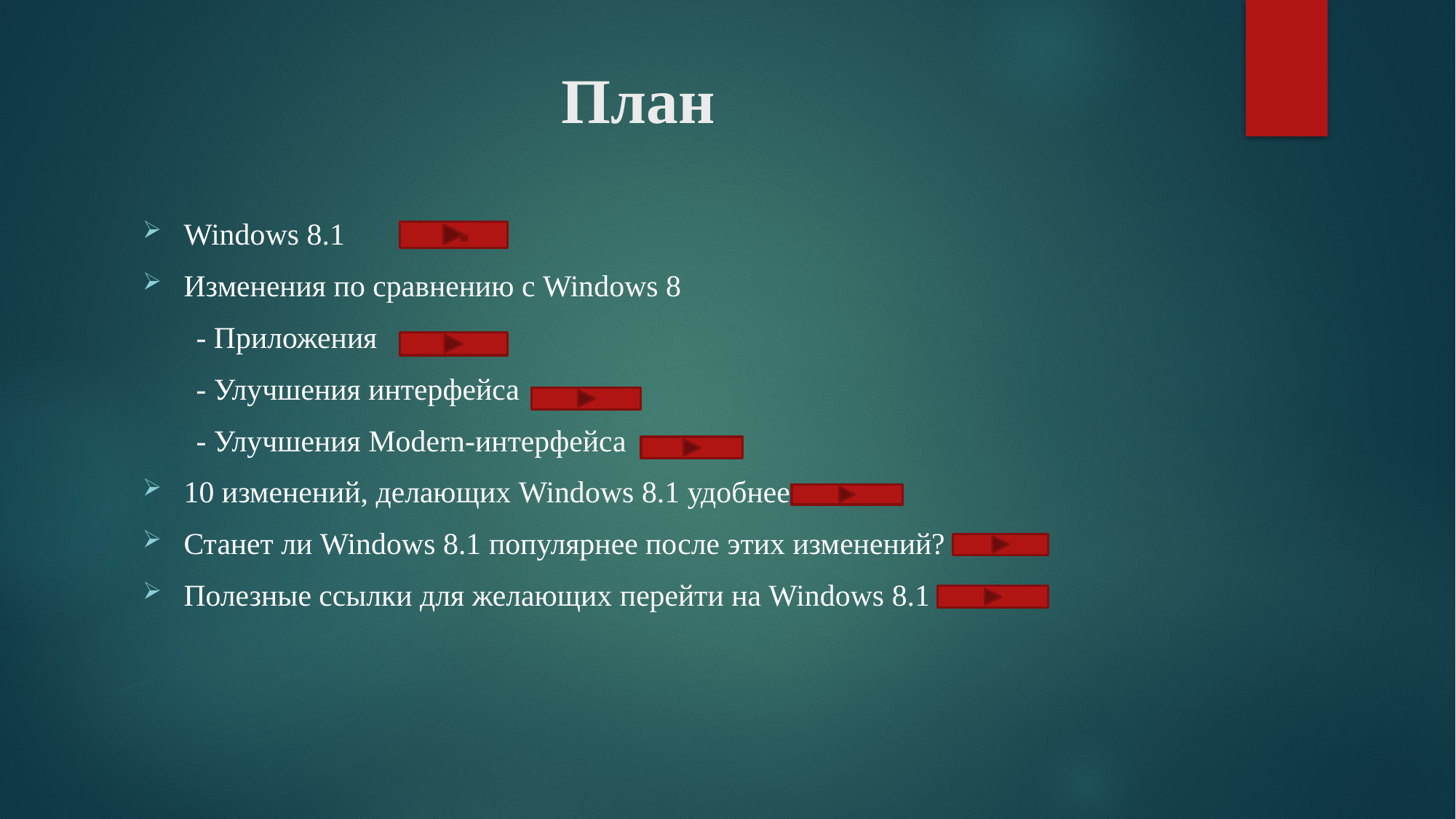

# План
Windows 8.1
Изменения по сравнению с Windows 8
       - Приложения
       - Улучшения интерфейса
       - Улучшения Modern-интерфейса
10 изменений, делающих Windows 8.1 удобнее
Станет ли Windows 8.1 популярнее после этих изменений?
Полезные ссылки для желающих перейти на Windows 8.1